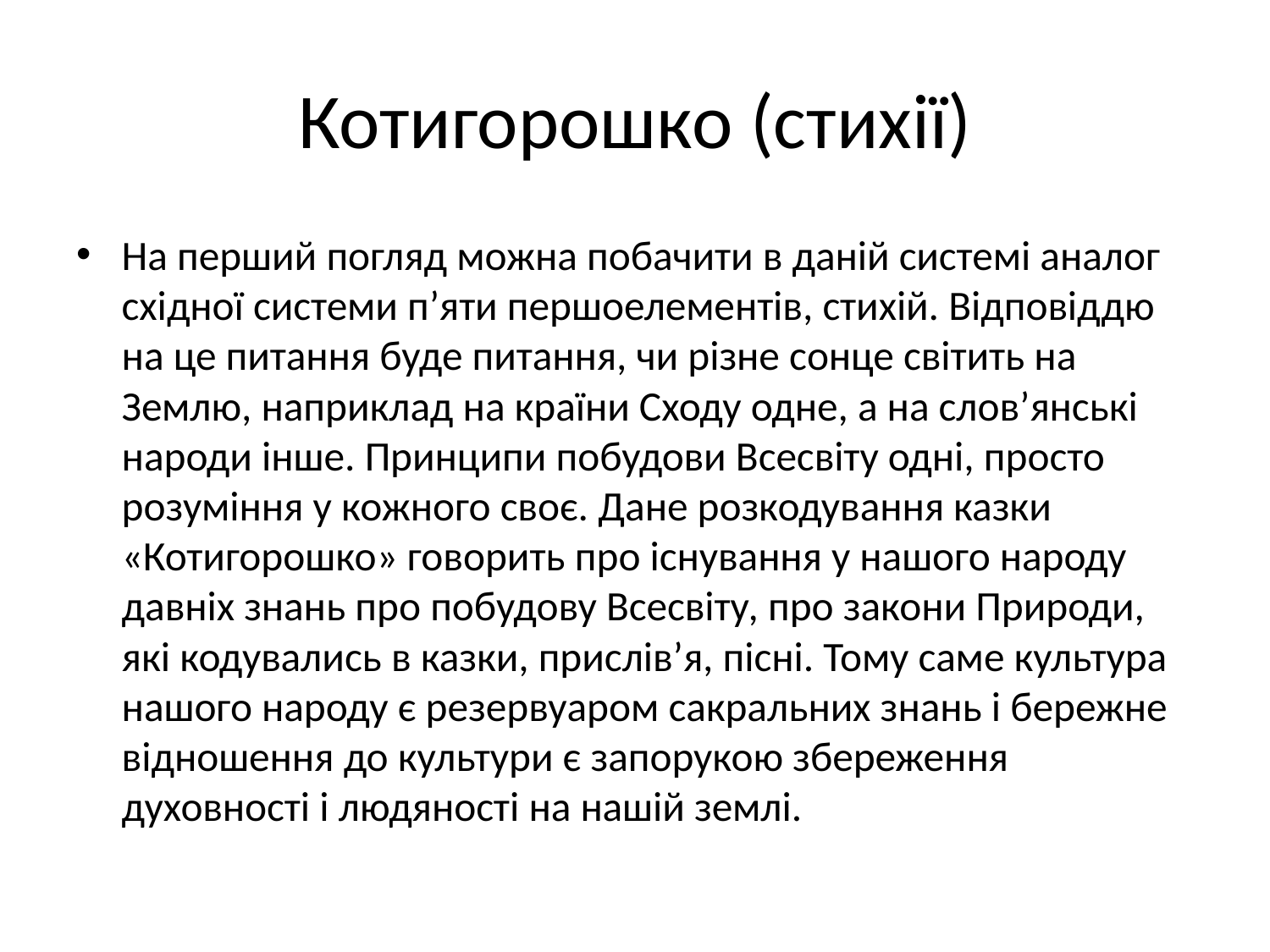

# Котигорошко (стихії)
На перший погляд можна побачити в даній системі аналог східної системи п’яти першоелементів, стихій. Відповіддю на це питання буде питання, чи різне сонце світить на Землю, наприклад на країни Сходу одне, а на слов’янські народи інше. Принципи побудови Всесвіту одні, просто розуміння у кожного своє. Дане розкодування казки «Котигорошко» говорить про існування у нашого народу давніх знань про побудову Всесвіту, про закони Природи, які кодувались в казки, прислів’я, пісні. Тому саме культура нашого народу є резервуаром сакральних знань і бережне відношення до культури є запорукою збереження духовності і людяності на нашій землі.